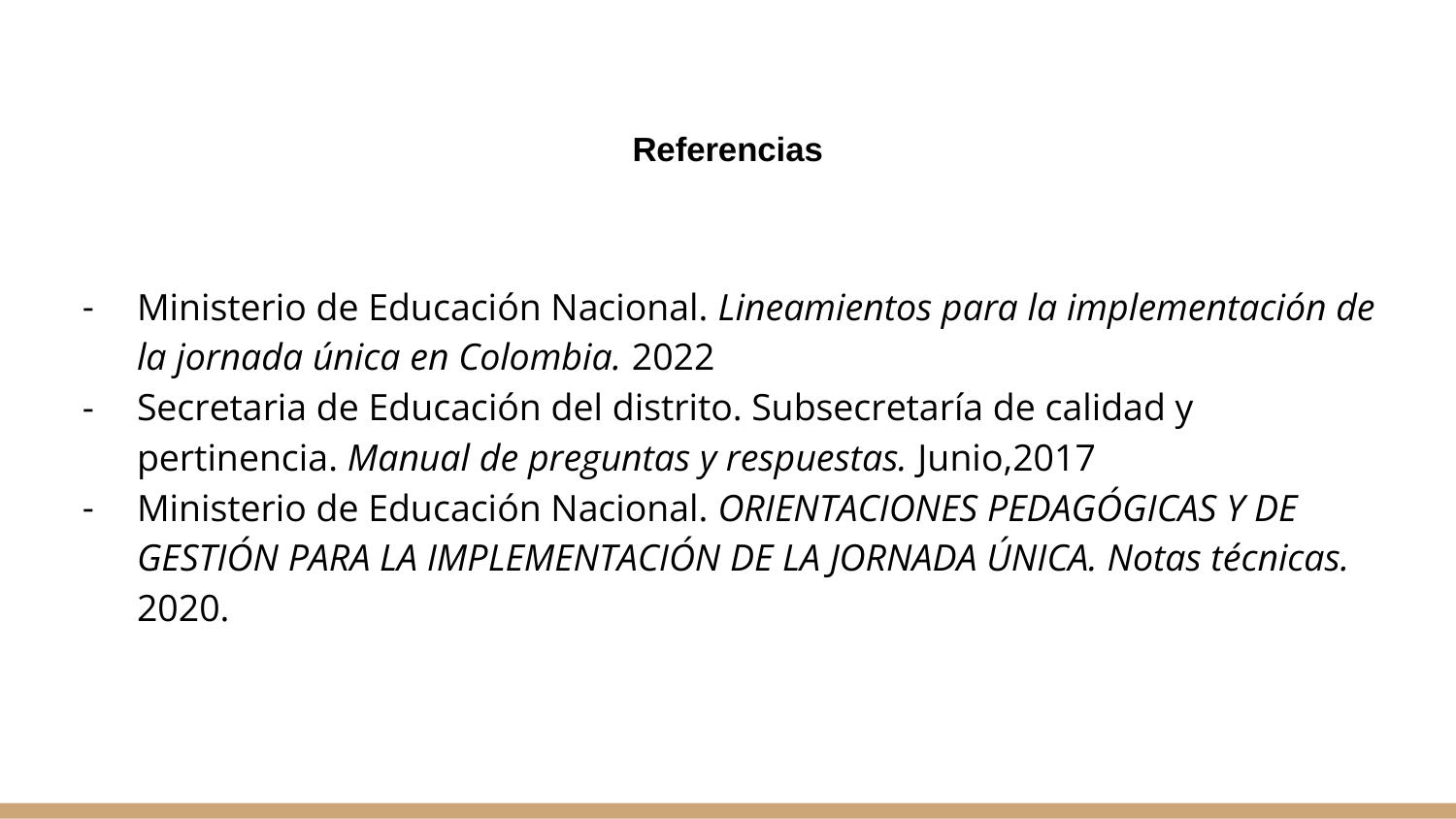

# Referencias

Ministerio de Educación Nacional. Lineamientos para la implementación de la jornada única en Colombia. 2022
Secretaria de Educación del distrito. Subsecretaría de calidad y pertinencia. Manual de preguntas y respuestas. Junio,2017
Ministerio de Educación Nacional. ORIENTACIONES PEDAGÓGICAS Y DE GESTIÓN PARA LA IMPLEMENTACIÓN DE LA JORNADA ÚNICA. Notas técnicas. 2020.